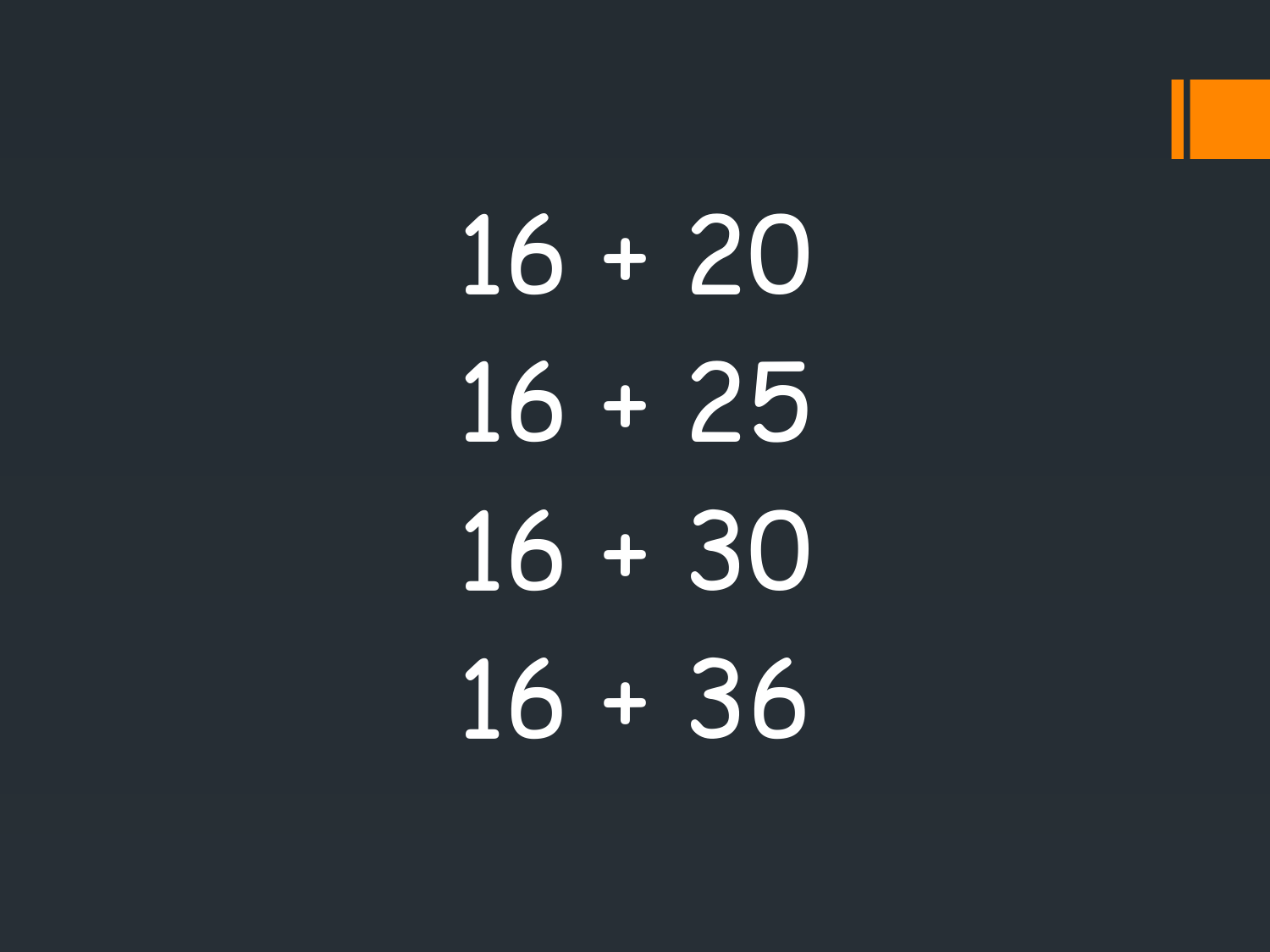

16 + 20
16 + 25
16 + 30
16 + 36